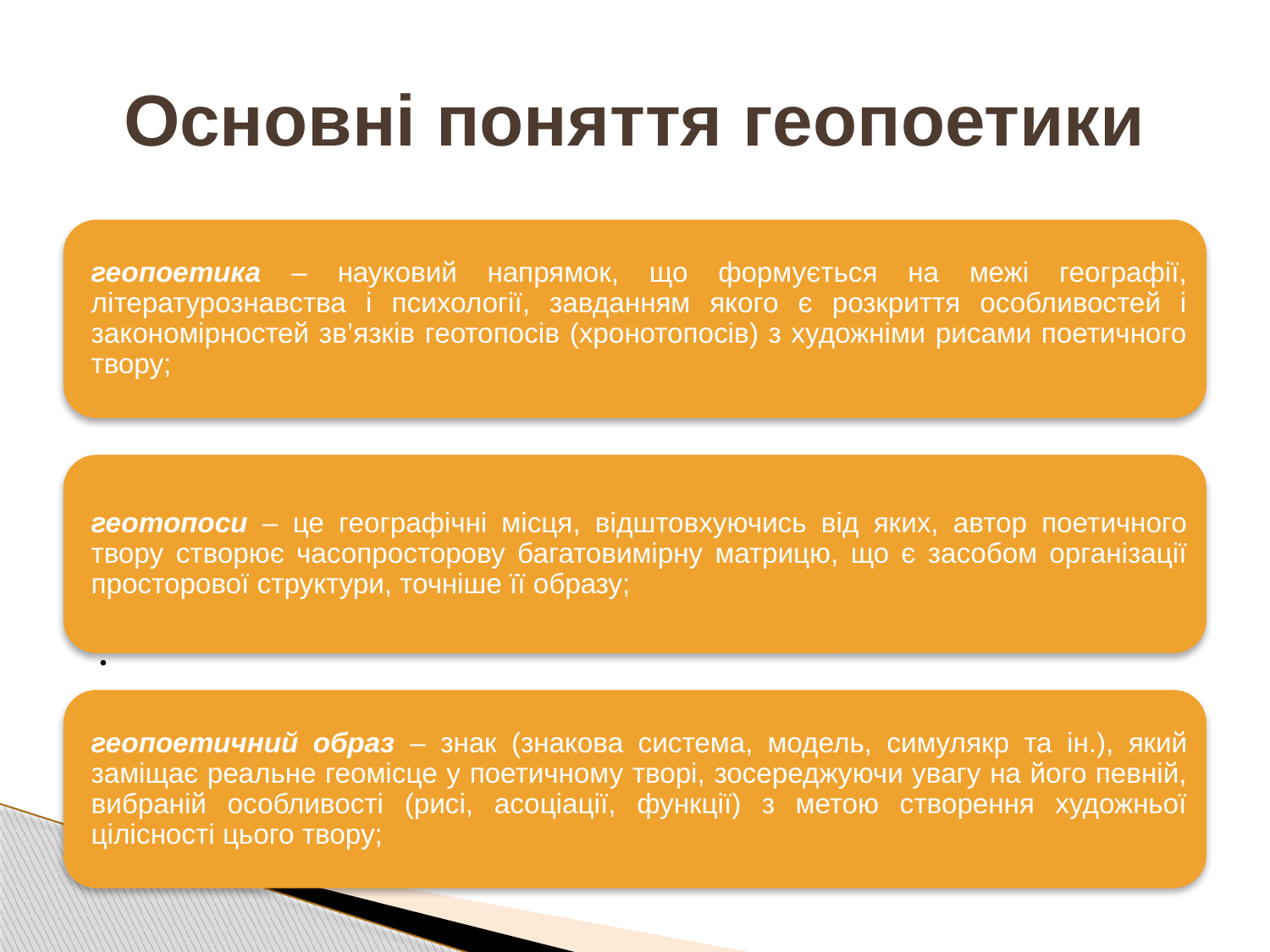

# Основні поняття геопоетики
геопоетика – науковий напрямок, що формується на межі географії, літературознавства і психології, завданням якого є розкриття особливостей і закономірностей зв’язків геотопосів (хронотопосів) з художніми рисами поетичного твору;

геотопоси – це географічні місця, відштовхуючись від яких, автор поетичного твору створює часопросторову багатовимірну матрицю, що є засобом організації просторової структури, точніше її образу;

геопоетичний образ – знак (знакова система, модель, симулякр та ін.), який заміщає реальне геомісце у поетичному творі, зосереджуючи увагу на його певній, вибраній особливості (рисі, асоціації, функції) з метою створення художньої цілісності цього твору;